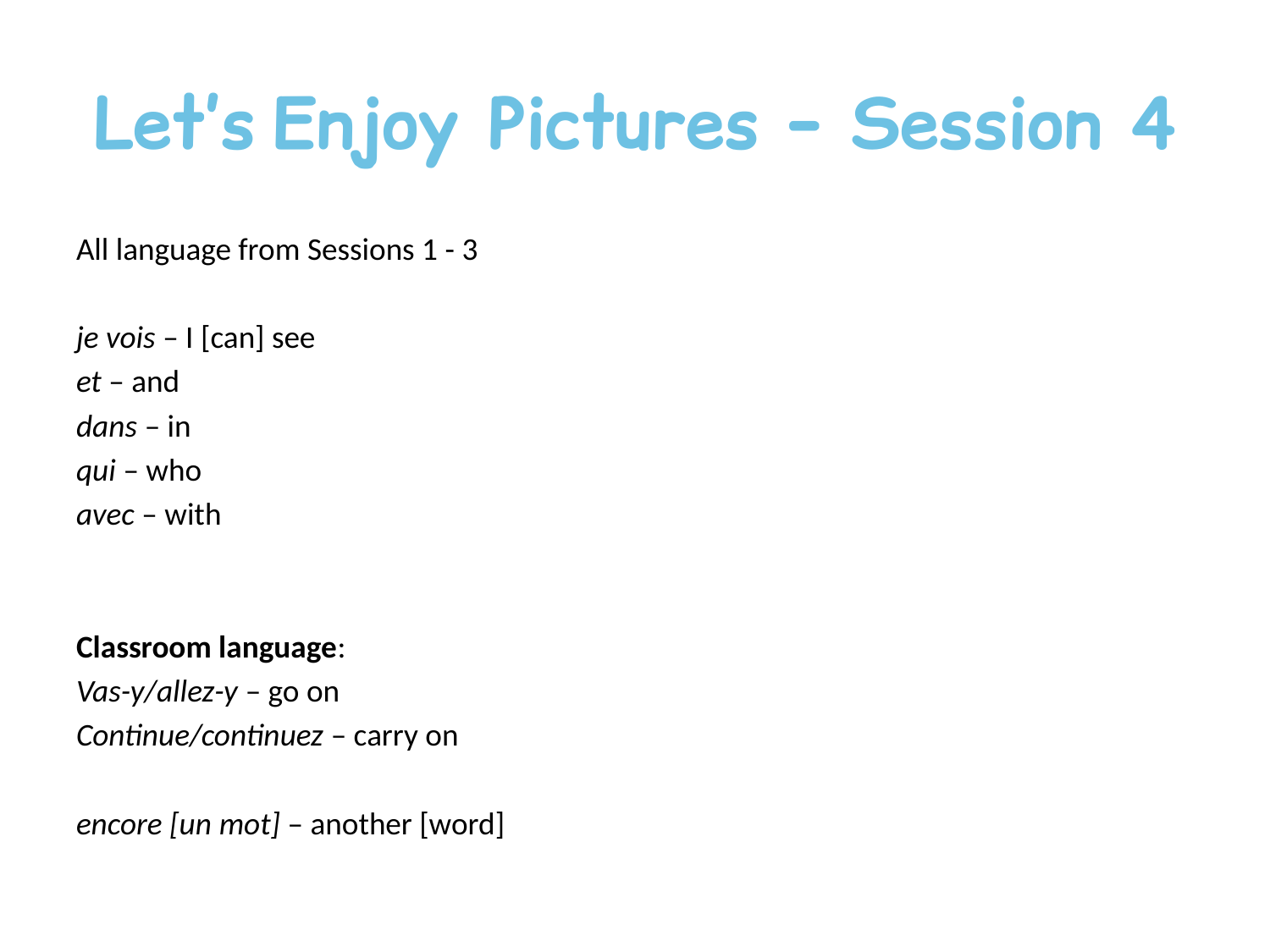

# Let’s Enjoy Pictures – Session 4
All language from Sessions 1 - 3

je vois – I [can] see
et – and
dans – in
qui – who
avec – with

Classroom language:
Vas-y/allez-y – go on
Continue/continuez – carry on

encore [un mot] – another [word]